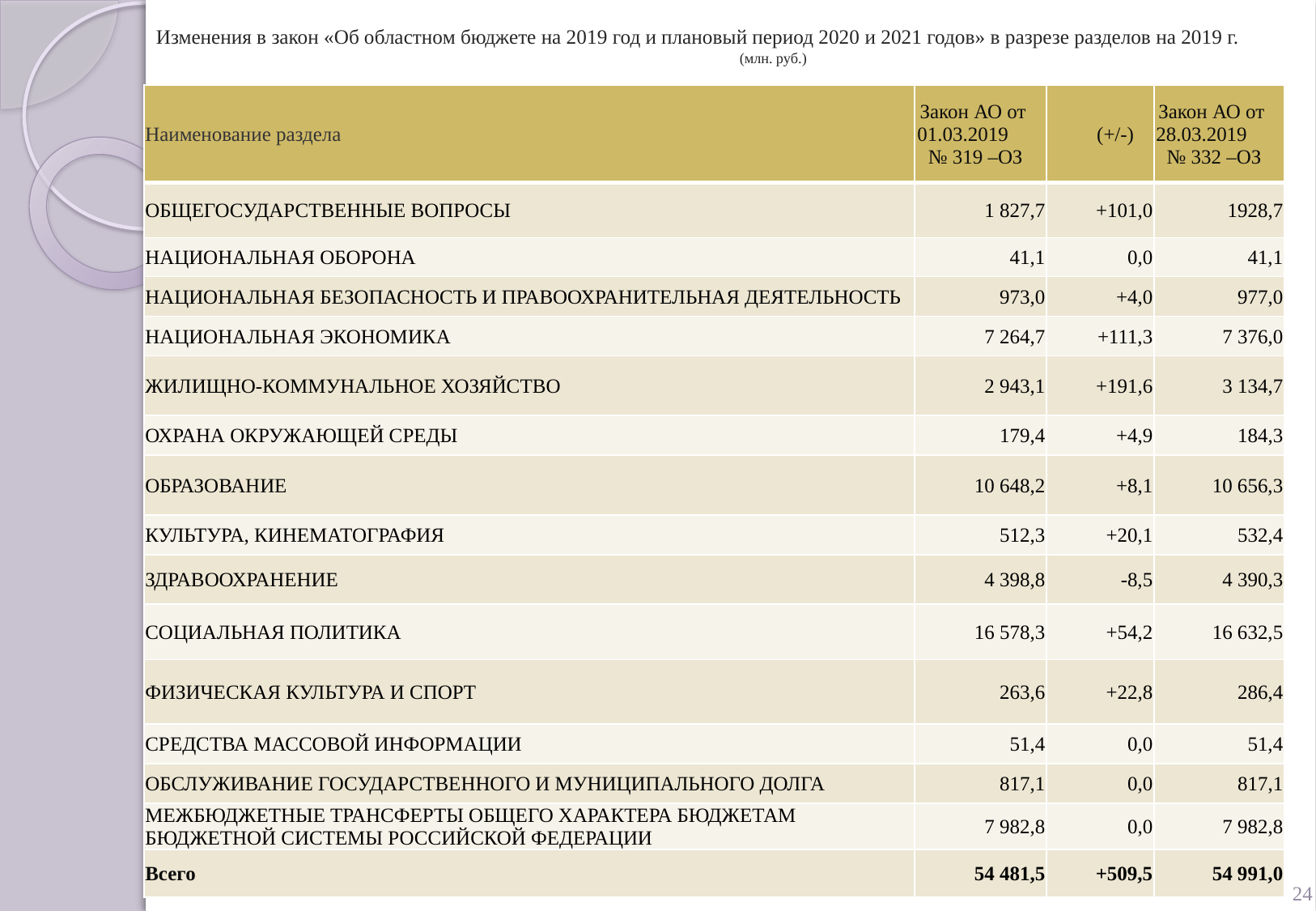

# Изменения в закон «Об областном бюджете на 2019 год и плановый период 2020 и 2021 годов» в разрезе разделов на 2019 г.                                           (млн. руб.)
| Наименование раздела | Закон АО от 01.03.2019 № 319 –ОЗ | (+/-) | Закон АО от 28.03.2019 № 332 –ОЗ |
| --- | --- | --- | --- |
| ОБЩЕГОСУДАРСТВЕННЫЕ ВОПРОСЫ | 1 827,7 | +101,0 | 1928,7 |
| НАЦИОНАЛЬНАЯ ОБОРОНА | 41,1 | 0,0 | 41,1 |
| НАЦИОНАЛЬНАЯ БЕЗОПАСНОСТЬ И ПРАВООХРАНИТЕЛЬНАЯ ДЕЯТЕЛЬНОСТЬ | 973,0 | +4,0 | 977,0 |
| НАЦИОНАЛЬНАЯ ЭКОНОМИКА | 7 264,7 | +111,3 | 7 376,0 |
| ЖИЛИЩНО-КОММУНАЛЬНОЕ ХОЗЯЙСТВО | 2 943,1 | +191,6 | 3 134,7 |
| ОХРАНА ОКРУЖАЮЩЕЙ СРЕДЫ | 179,4 | +4,9 | 184,3 |
| ОБРАЗОВАНИЕ | 10 648,2 | +8,1 | 10 656,3 |
| КУЛЬТУРА, КИНЕМАТОГРАФИЯ | 512,3 | +20,1 | 532,4 |
| ЗДРАВООХРАНЕНИЕ | 4 398,8 | -8,5 | 4 390,3 |
| СОЦИАЛЬНАЯ ПОЛИТИКА | 16 578,3 | +54,2 | 16 632,5 |
| ФИЗИЧЕСКАЯ КУЛЬТУРА И СПОРТ | 263,6 | +22,8 | 286,4 |
| СРЕДСТВА МАССОВОЙ ИНФОРМАЦИИ | 51,4 | 0,0 | 51,4 |
| ОБСЛУЖИВАНИЕ ГОСУДАРСТВЕННОГО И МУНИЦИПАЛЬНОГО ДОЛГА | 817,1 | 0,0 | 817,1 |
| МЕЖБЮДЖЕТНЫЕ ТРАНСФЕРТЫ ОБЩЕГО ХАРАКТЕРА БЮДЖЕТАМ БЮДЖЕТНОЙ СИСТЕМЫ РОССИЙСКОЙ ФЕДЕРАЦИИ | 7 982,8 | 0,0 | 7 982,8 |
| Всего | 54 481,5 | +509,5 | 54 991,0 |
24